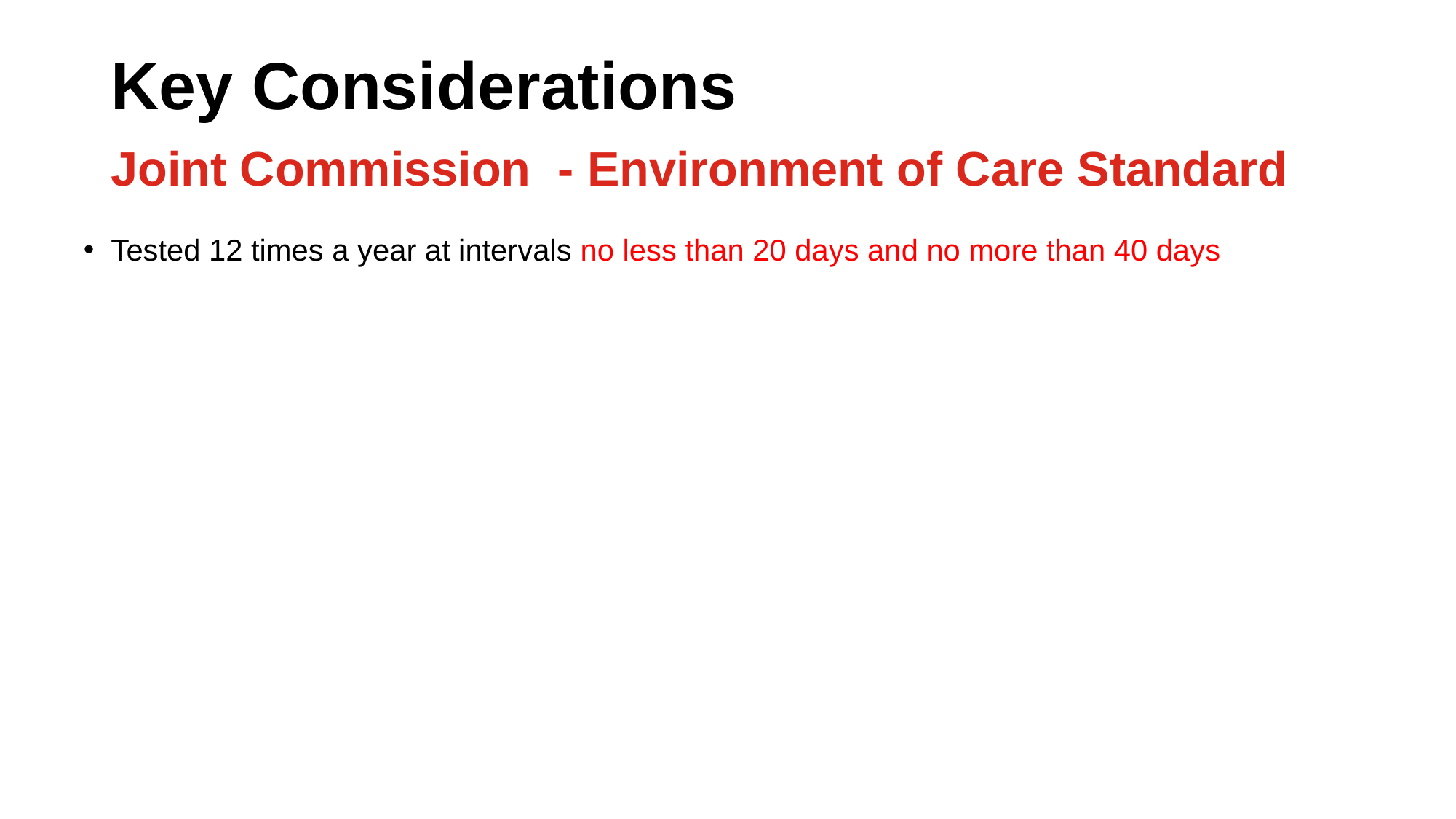

# Key Considerations Joint Commission  - Environment of Care Standard
Tested 12 times a year at intervals no less than 20 days and no more than 40 days